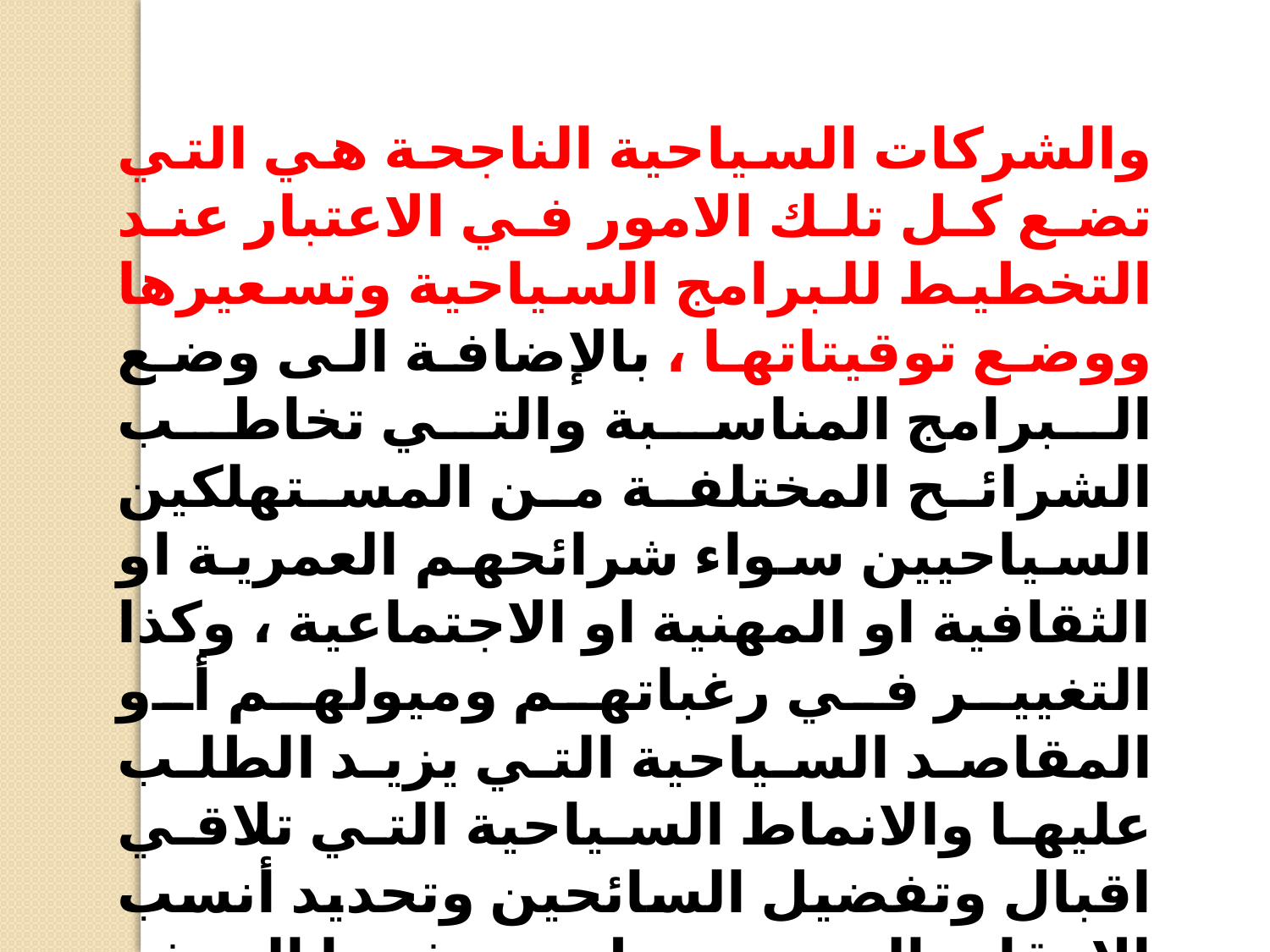

والشركات السياحية الناجحة هي التي تضع كل تلك الامور في الاعتبار عند التخطيط للبرامج السياحية وتسعيرها ووضع توقيتاتها ، بالإضافة الى وضع البرامج المناسبة والتي تخاطب الشرائح المختلفة من المستهلكين السياحيين سواء شرائحهم العمرية او الثقافية او المهنية او الاجتماعية ، وكذا التغيير في رغباتهم وميولهم أو المقاصد السياحية التي يزيد الطلب عليها والانماط السياحية التي تلاقي اقبال وتفضيل السائحين وتحديد أنسب الاوقات التي يستطيعون فيها السفر والسياحة .